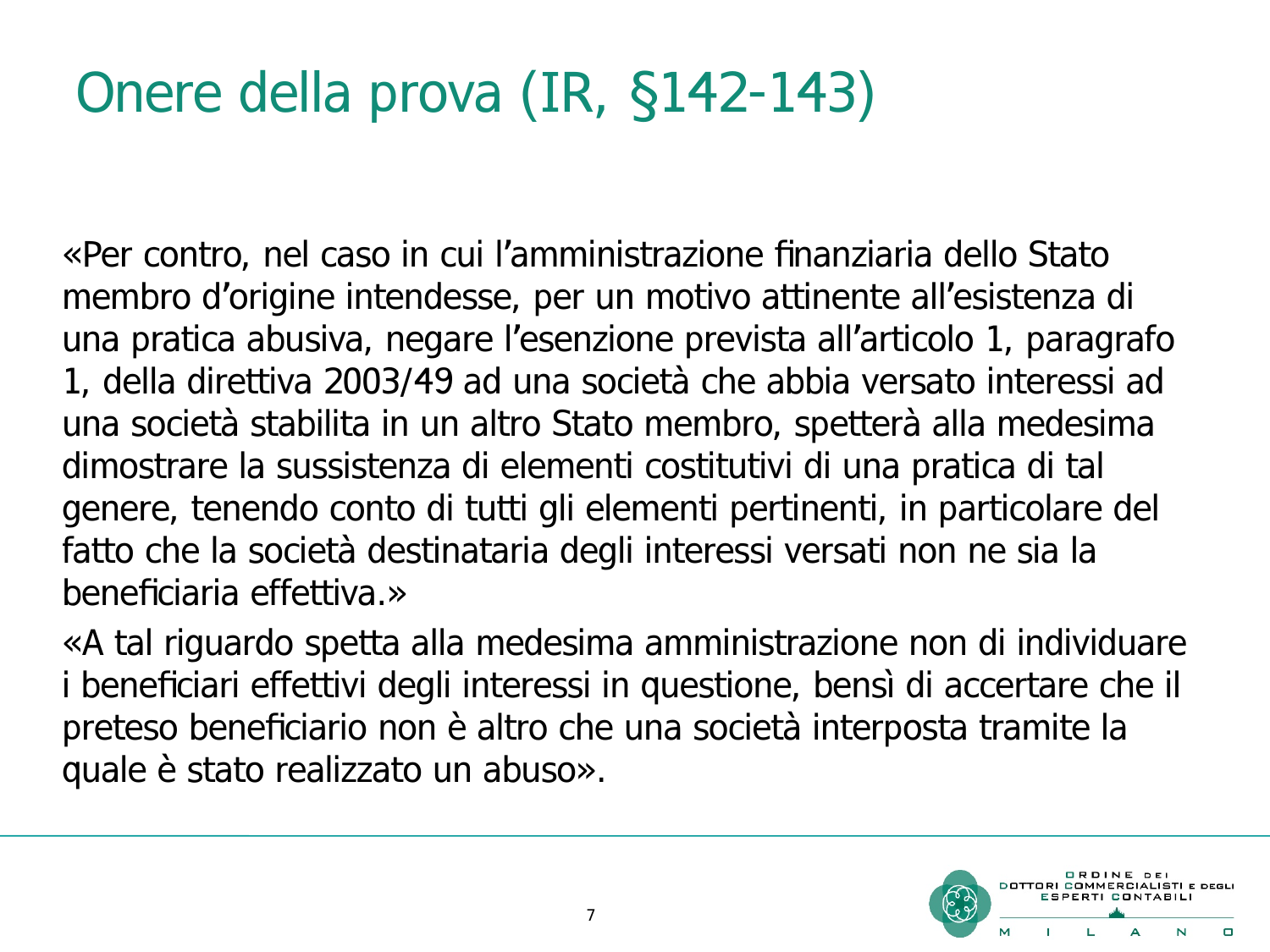

# Onere della prova (IR, §142-143)

«Per contro, nel caso in cui l’amministrazione finanziaria dello Stato membro d’origine intendesse, per un motivo attinente all’esistenza di una pratica abusiva, negare l’esenzione prevista all’articolo 1, paragrafo 1, della direttiva 2003/49 ad una società che abbia versato interessi ad una società stabilita in un altro Stato membro, spetterà alla medesima dimostrare la sussistenza di elementi costitutivi di una pratica di tal genere, tenendo conto di tutti gli elementi pertinenti, in particolare del fatto che la società destinataria degli interessi versati non ne sia la beneficiaria effettiva.»
«A tal riguardo spetta alla medesima amministrazione non di individuare i beneficiari effettivi degli interessi in questione, bensì di accertare che il preteso beneficiario non è altro che una società interposta tramite la quale è stato realizzato un abuso».